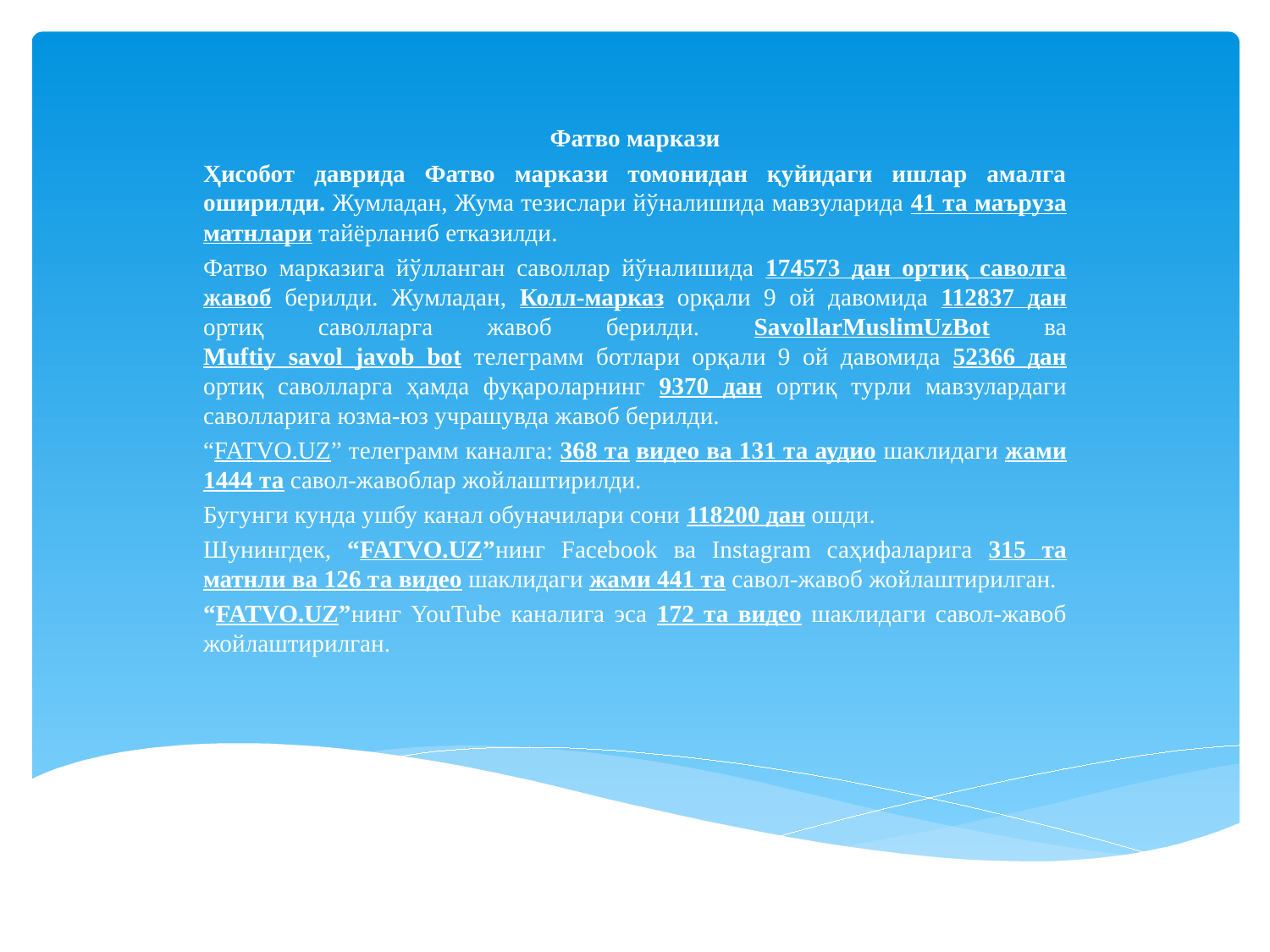

Фатво маркази
Ҳисобот даврида Фатво маркази томонидан қуйидаги ишлар амалга оширилди. Жумладан, Жума тезислари йўналишида мавзуларида 41 та маъруза матнлари тайёрланиб етказилди.
Фатво марказига йўлланган саволлар йўналишида 174573 дан ортиқ саволга жавоб берилди. Жумладан, Колл-марказ орқали 9 ой давомида 112837 дан ортиқ саволларга жавоб берилди. SavollarMuslimUzBot ва Muftiy_savol_javob_bot телеграмм ботлари орқали 9 ой давомида 52366 дан ортиқ саволларга ҳамда фуқароларнинг 9370 дан ортиқ турли мавзулардаги саволларига юзма-юз учрашувда жавоб берилди.
“FATVO.UZ” телеграмм каналга: 368 та видео ва 131 та аудио шаклидаги жами 1444 та савол-жавоблар жойлаштирилди.
Бугунги кунда ушбу канал обуначилари сони 118200 дан ошди.
Шунингдек, “FATVO.UZ”нинг Facebook ва Instagram саҳифаларига 315 та матнли ва 126 та видео шаклидаги жами 441 та савол-жавоб жойлаштирилган.
“FATVO.UZ”нинг YouTube каналига эса 172 та видео шаклидаги савол-жавоб жойлаштирилган.